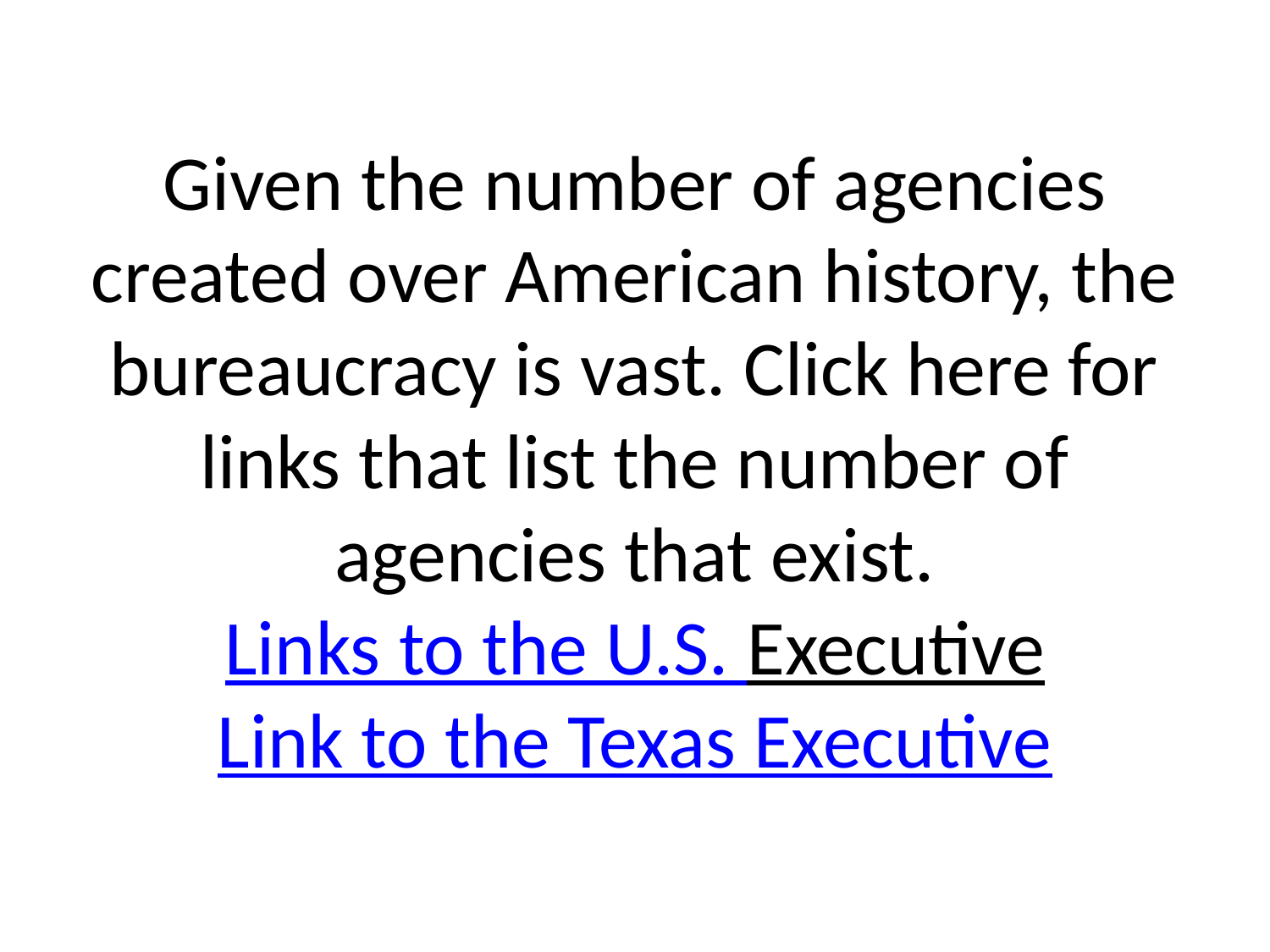

# Given the number of agencies created over American history, the bureaucracy is vast. Click here for links that list the number of agencies that exist. Links to the U.S. Executive Link to the Texas Executive